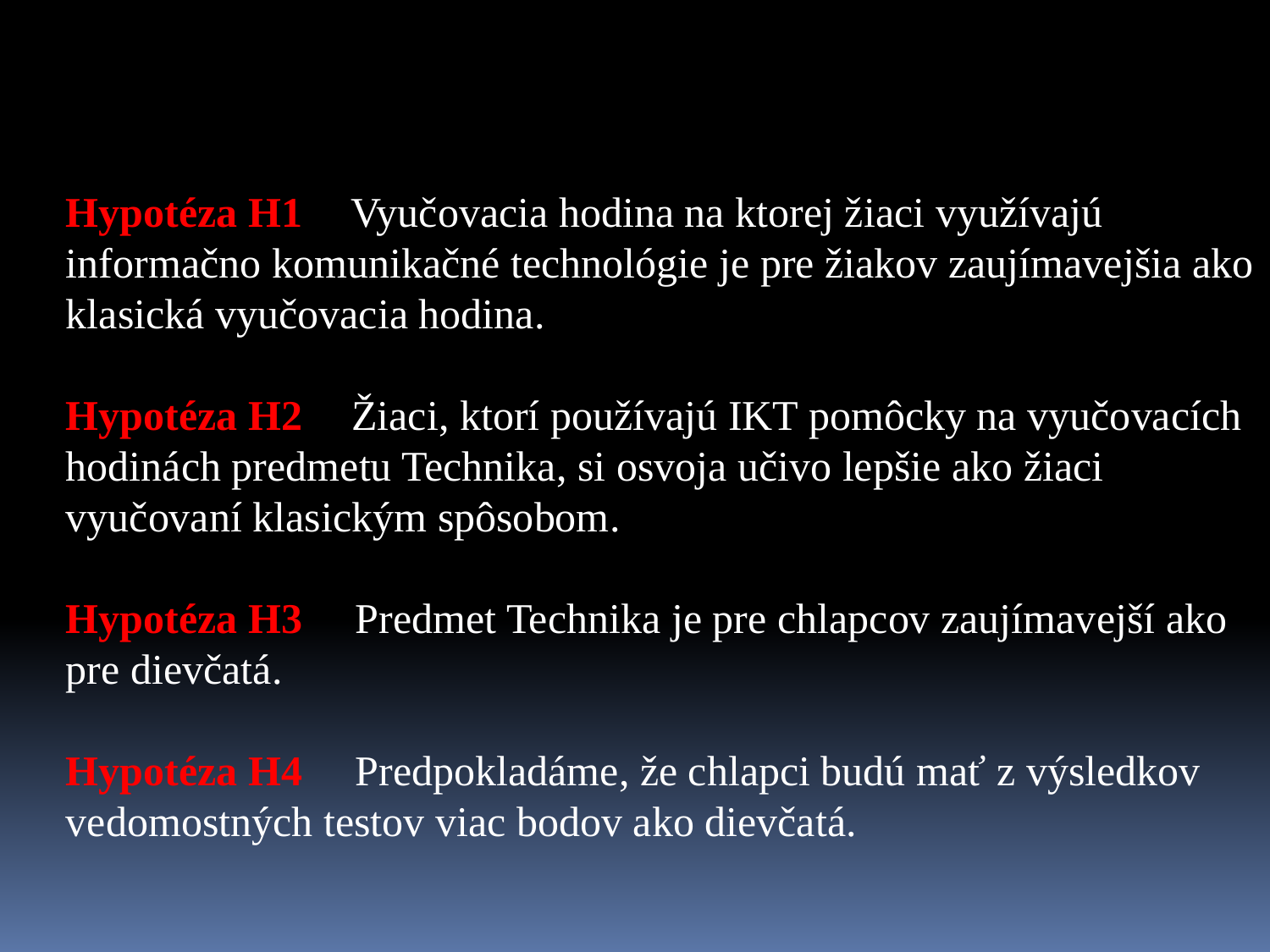

Hypotéza H1	   Vyučovacia hodina na ktorej žiaci využívajú
informačno komunikačné technológie je pre žiakov zaujímavejšia ako
klasická vyučovacia hodina.

Hypotéza H2	   Žiaci, ktorí používajú IKT pomôcky na vyučovacích
hodinách predmetu Technika, si osvoja učivo lepšie ako žiaci
vyučovaní klasickým spôsobom.

Hypotéza H3     Predmet Technika je pre chlapcov zaujímavejší ako
pre dievčatá.

Hypotéza H4     Predpokladáme, že chlapci budú mať z výsledkov
vedomostných testov viac bodov ako dievčatá.